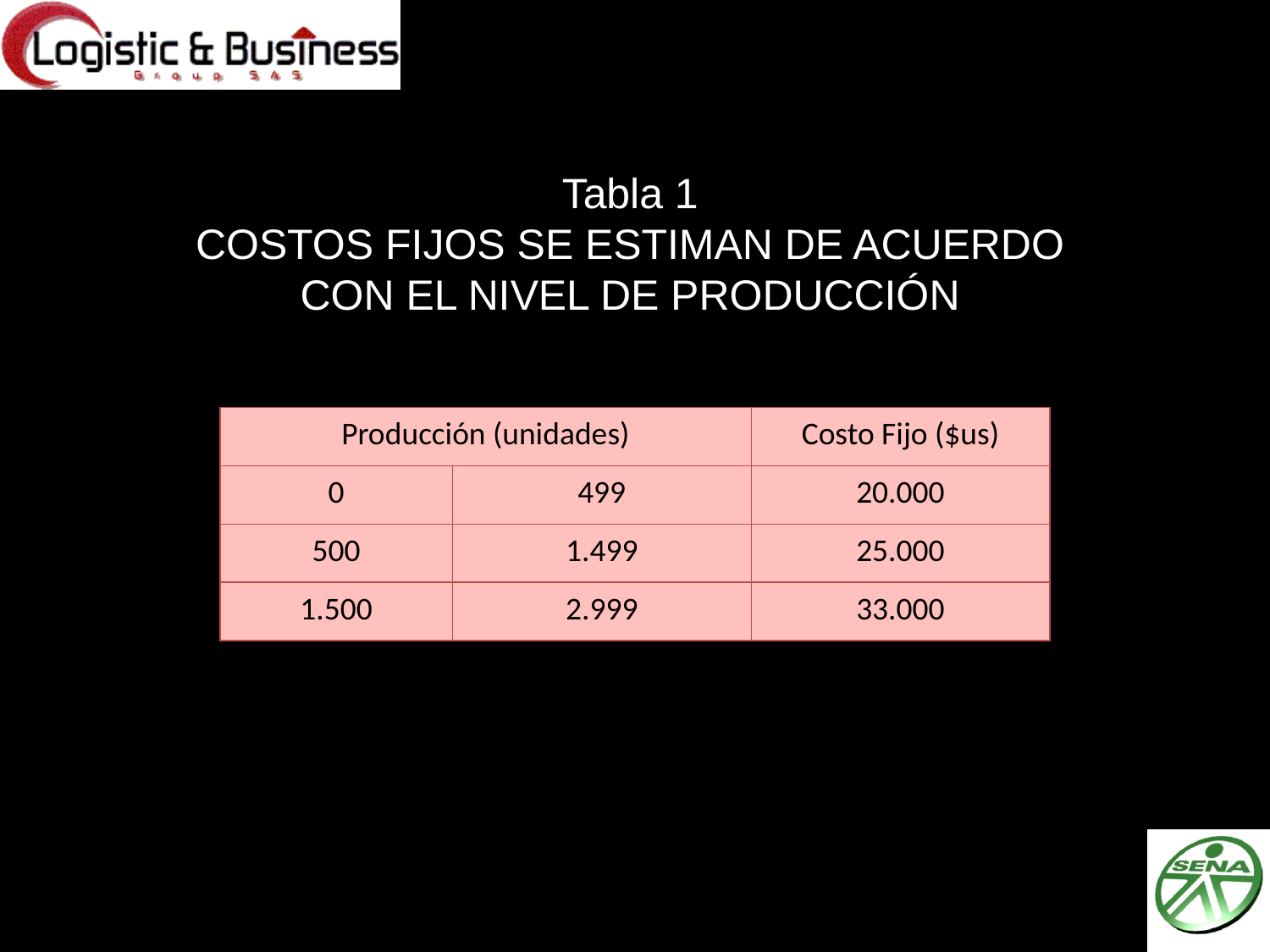

Tabla 1
COSTOS FIJOS SE ESTIMAN DE ACUERDO
CON EL NIVEL DE PRODUCCIÓN
| Producción (unidades) |  | Costo Fijo ($us) |
| --- | --- | --- |
| 0 | 499 | 20.000 |
| 500 | 1.499 | 25.000 |
| 1.500 | 2.999 | 33.000 |